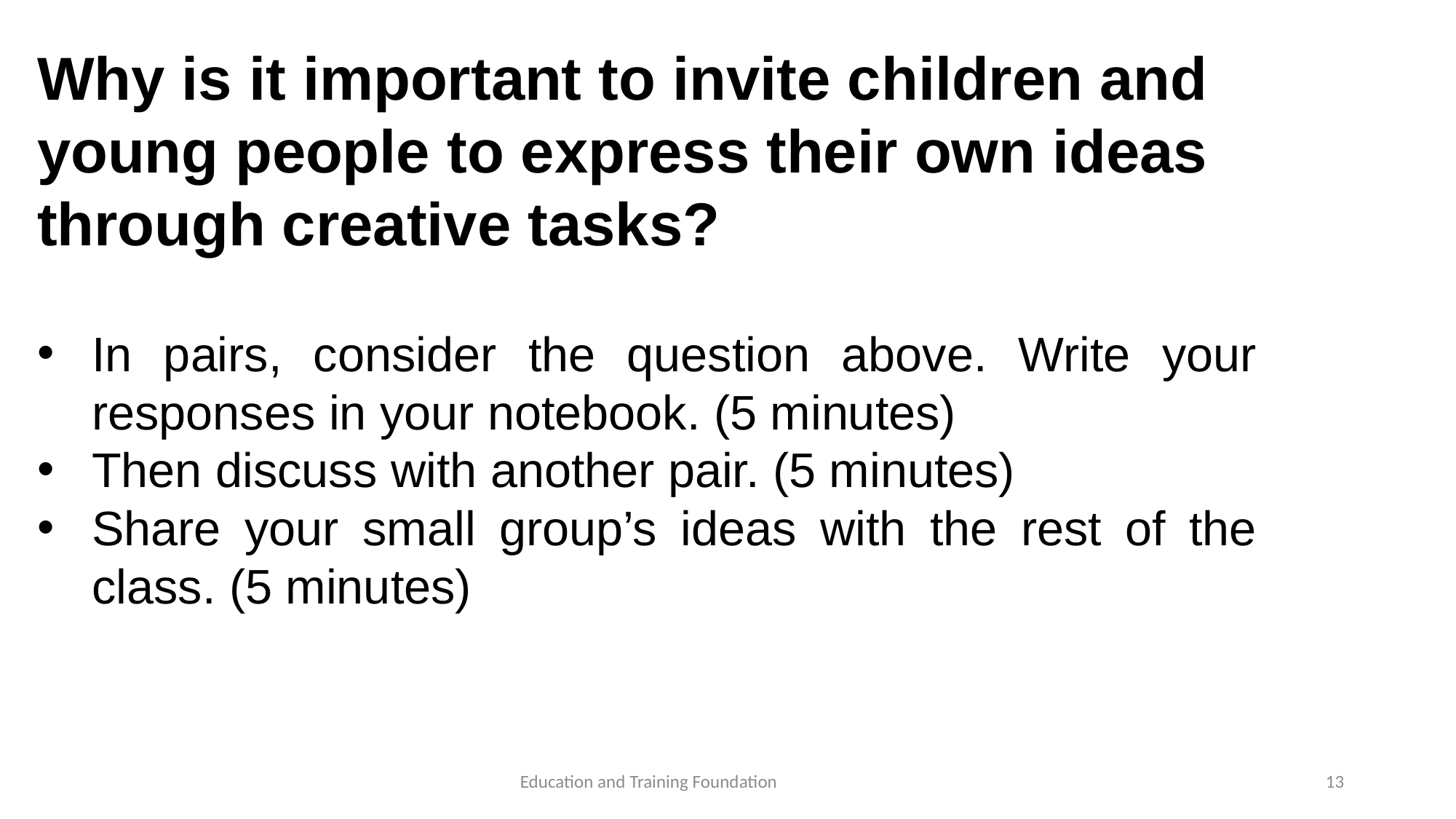

# Why is it important to invite children and young people to express their own ideas through creative tasks?
In pairs, consider the question above. Write your responses in your notebook. (5 minutes)
Then discuss with another pair. (5 minutes)
Share your small group’s ideas with the rest of the class. (5 minutes)

13
Education and Training Foundation